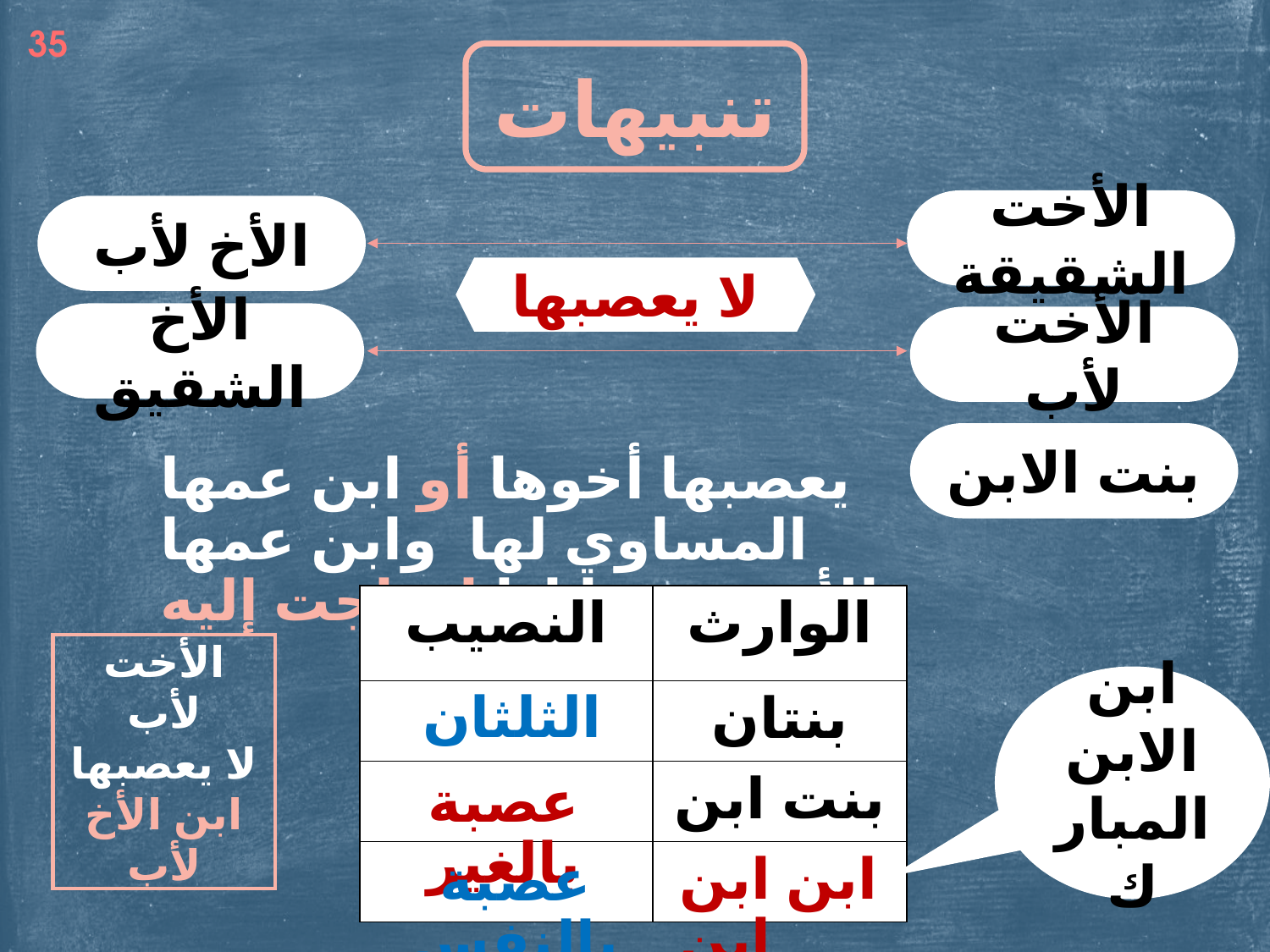

35
تنبيهات
الأخت الشقيقة
الأخ لأب
لا يعصبها
الأخ الشقيق
الأخت لأب
بنت الابن
يعصبها أخوها أو ابن عمها المساوي لها  وابن عمها الأدنى منها إذا احتاجت إليه.
| النصيب | الوارث |
| --- | --- |
|  | بنتان |
|  | بنت ابن |
|  |  |
الأخت لأب
لا يعصبها
ابن الأخ لأب
ابن الابن المبارك
الثلثان
عصبة بالغير
ابن ابن ابن
عصبة بالنفس